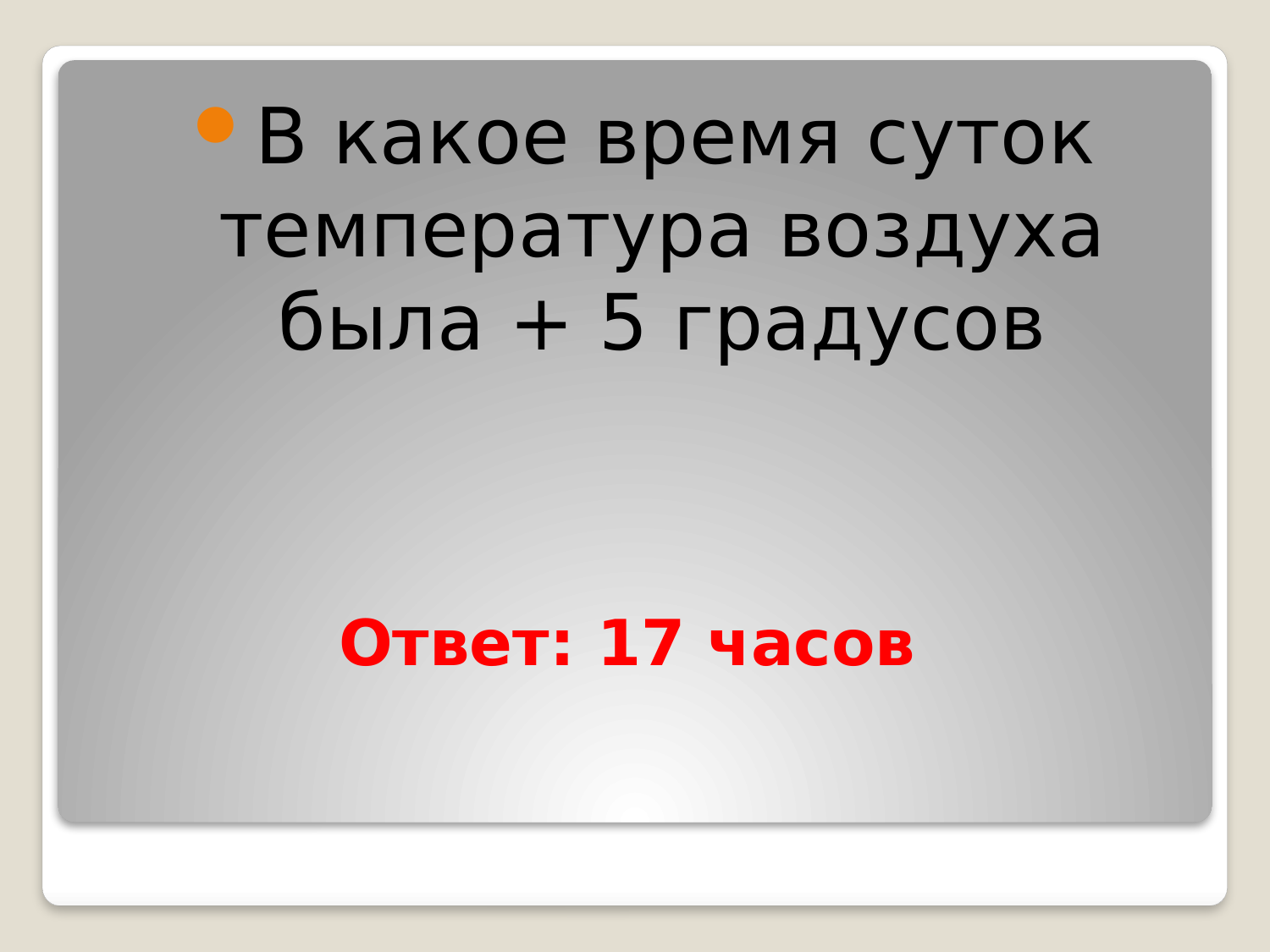

В какое время суток температура воздуха была + 5 градусов
# Ответ: 17 часов